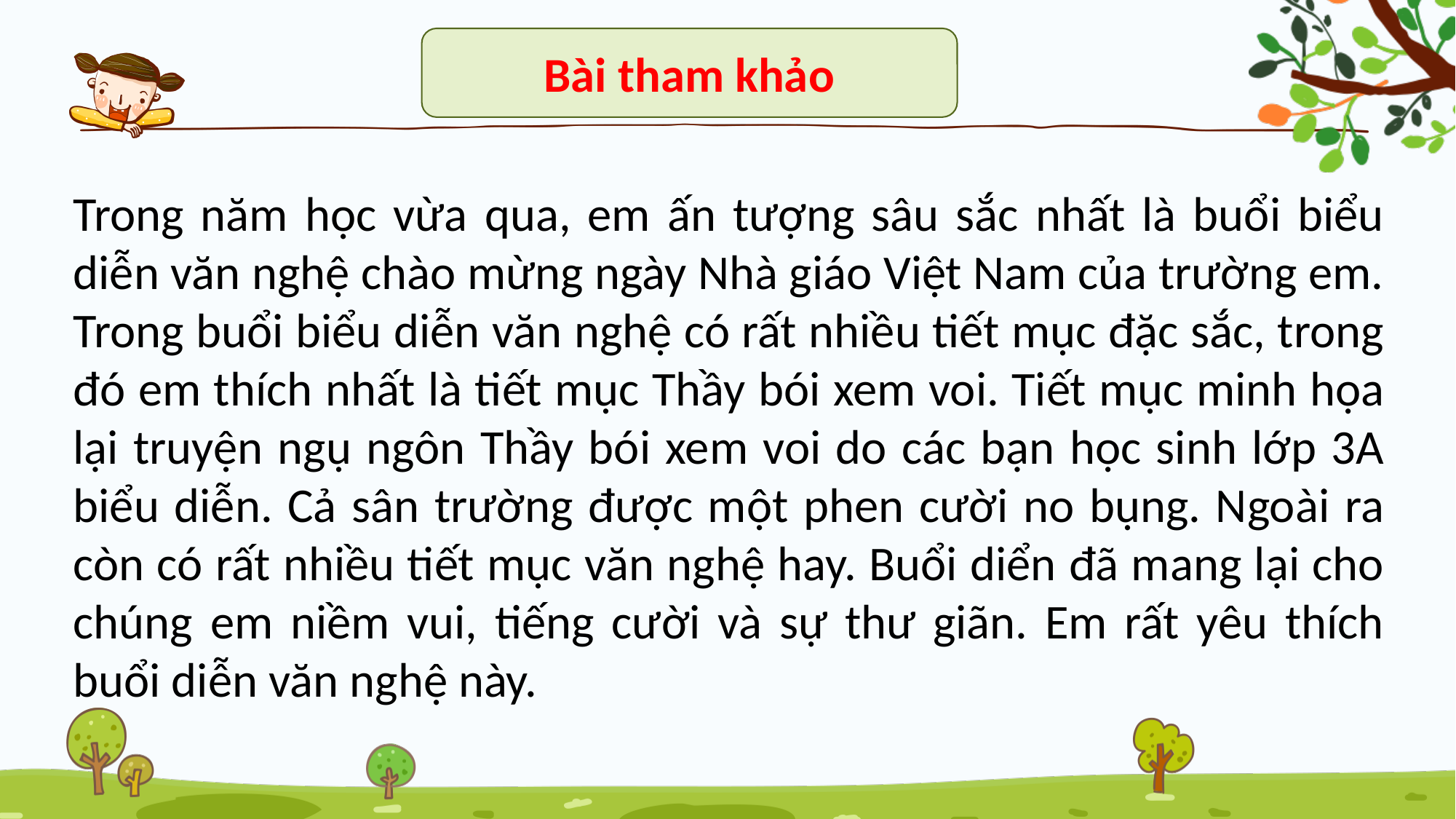

Bài tham khảo
Trong năm học vừa qua, em ấn tượng sâu sắc nhất là buổi biểu diễn văn nghệ chào mừng ngày Nhà giáo Việt Nam của trường em. Trong buổi biểu diễn văn nghệ có rất nhiều tiết mục đặc sắc, trong đó em thích nhất là tiết mục Thầy bói xem voi. Tiết mục minh họa lại truyện ngụ ngôn Thầy bói xem voi do các bạn học sinh lớp 3A biểu diễn. Cả sân trường được một phen cười no bụng. Ngoài ra còn có rất nhiều tiết mục văn nghệ hay. Buổi diển đã mang lại cho chúng em niềm vui, tiếng cười và sự thư giãn. Em rất yêu thích buổi diễn văn nghệ này.